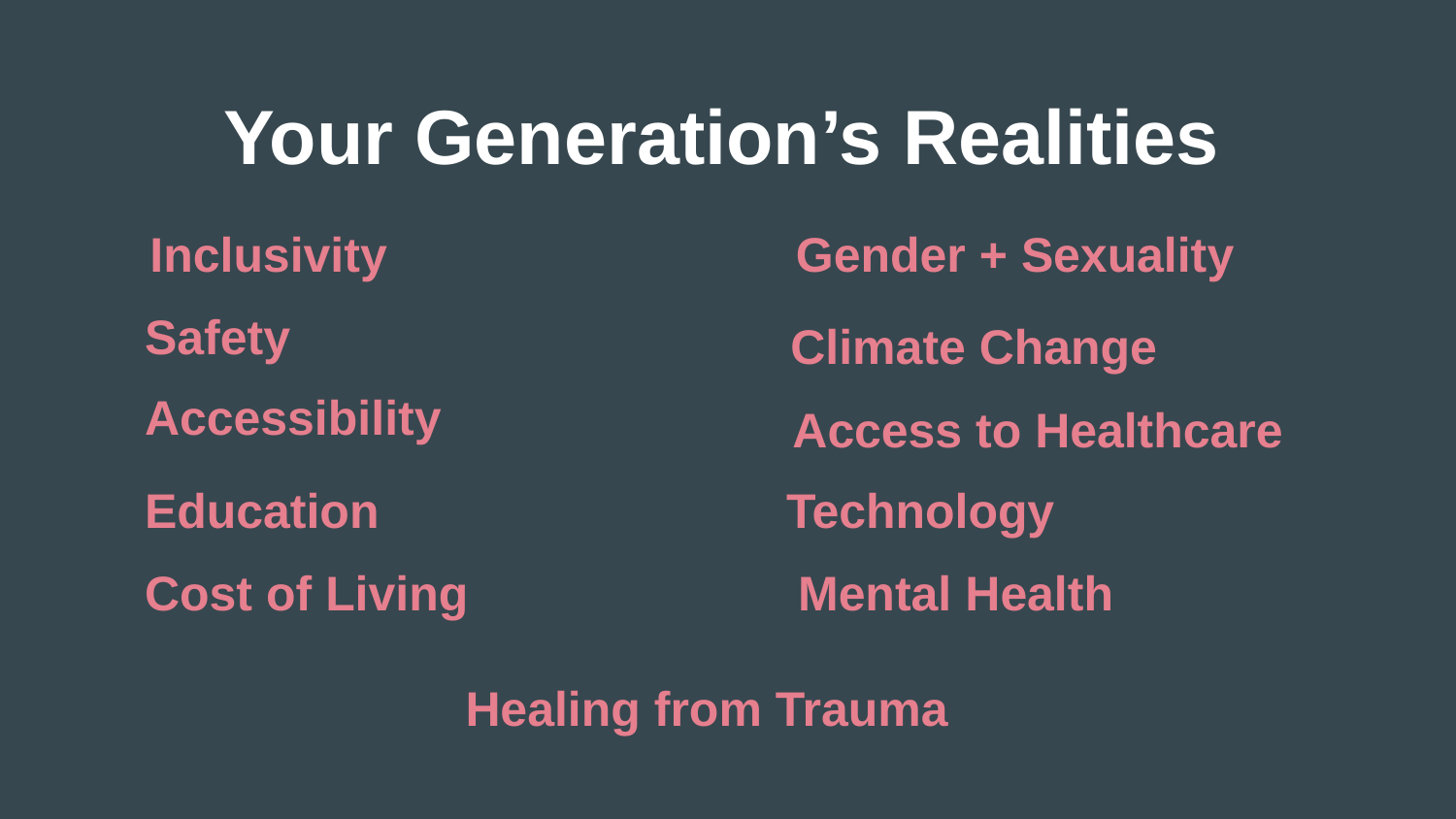

Your Generation’s Realities
Inclusivity
Gender + Sexuality
Safety
Climate Change
Accessibility
Access to Healthcare
Technology
Education
Cost of Living
Mental Health
Healing from Trauma